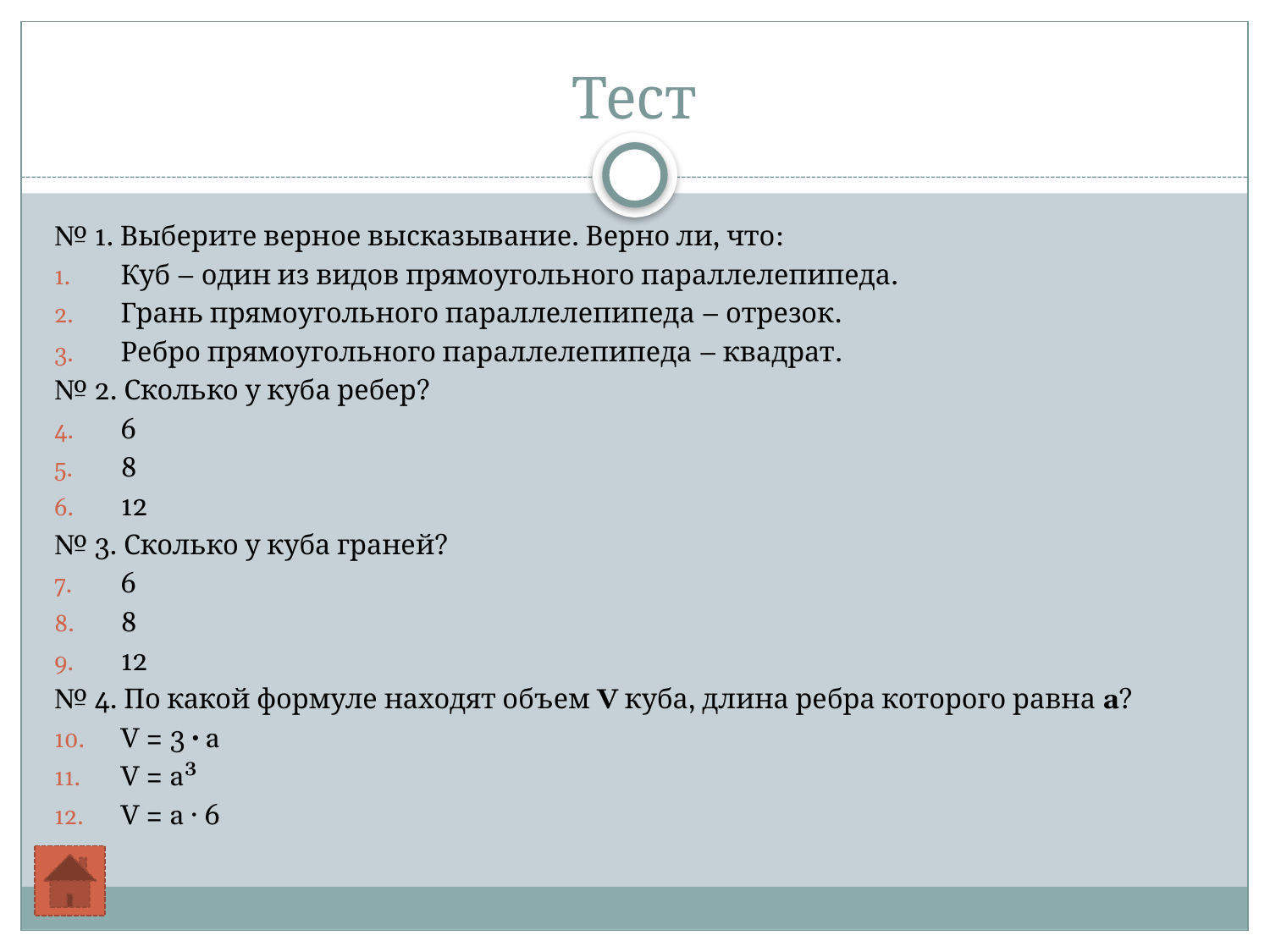

# Тест
№ 1. Выберите верное высказывание. Верно ли, что:
Куб – один из видов прямоугольного параллелепипеда.
Грань прямоугольного параллелепипеда – отрезок.
Ребро прямоугольного параллелепипеда – квадрат.
№ 2. Сколько у куба ребер?
6
8
12
№ 3. Сколько у куба граней?
6
8
12
№ 4. По какой формуле находят объем V куба, длина ребра которого равна a?
V = 3 ∙ a
V = a³
V = a · 6